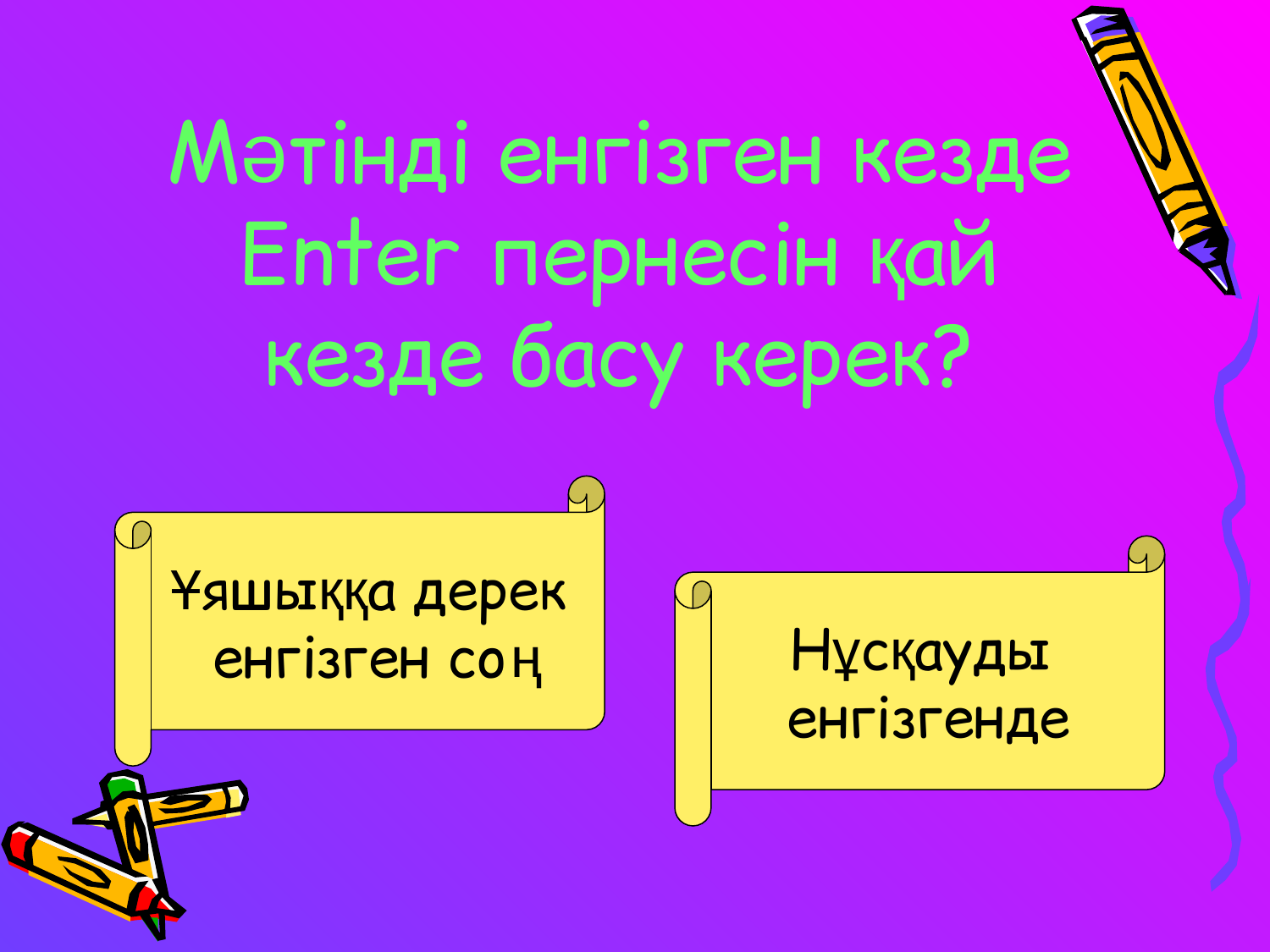

# Мәтінді енгізген кезде Enter пернесін қай кезде басу керек?
Ұяшыққа дерек
 енгізген соң
Нұсқауды
енгізгенде